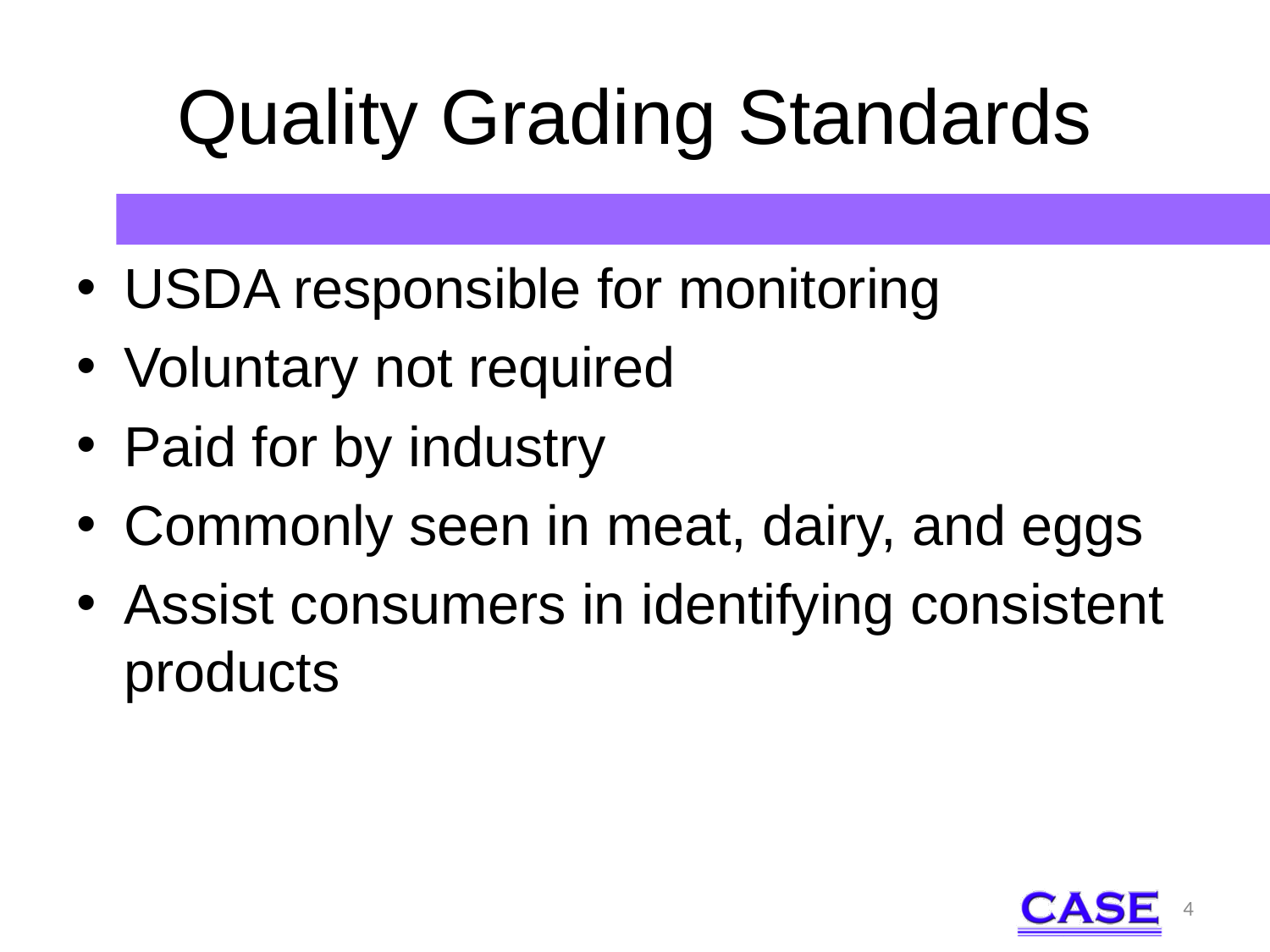

# Quality Grading Standards
USDA responsible for monitoring
Voluntary not required
Paid for by industry
Commonly seen in meat, dairy, and eggs
Assist consumers in identifying consistent products
4